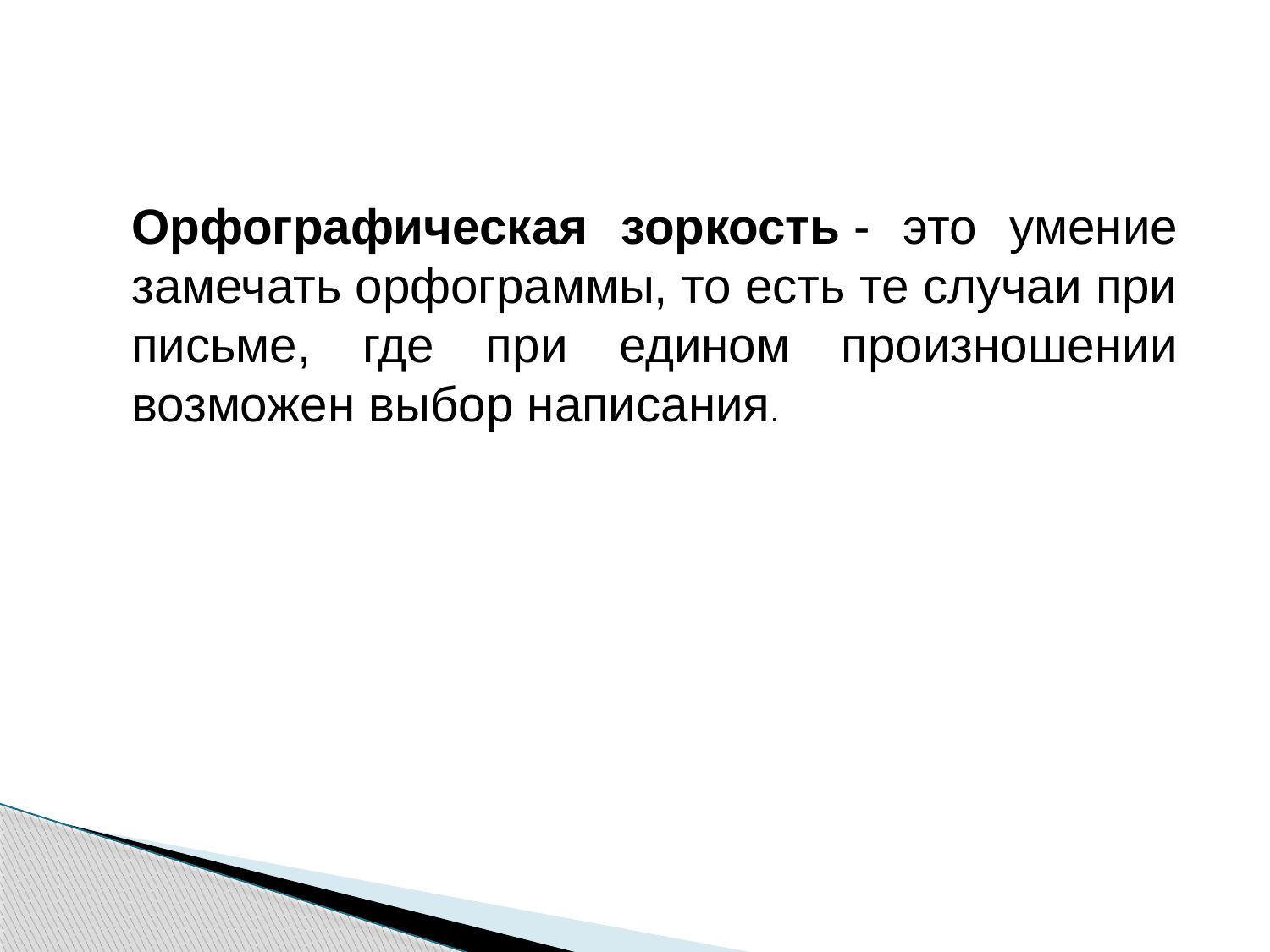

Орфографическая зоркость - это умение замечать орфограммы, то есть те случаи при письме, где при едином произношении возможен выбор написания.